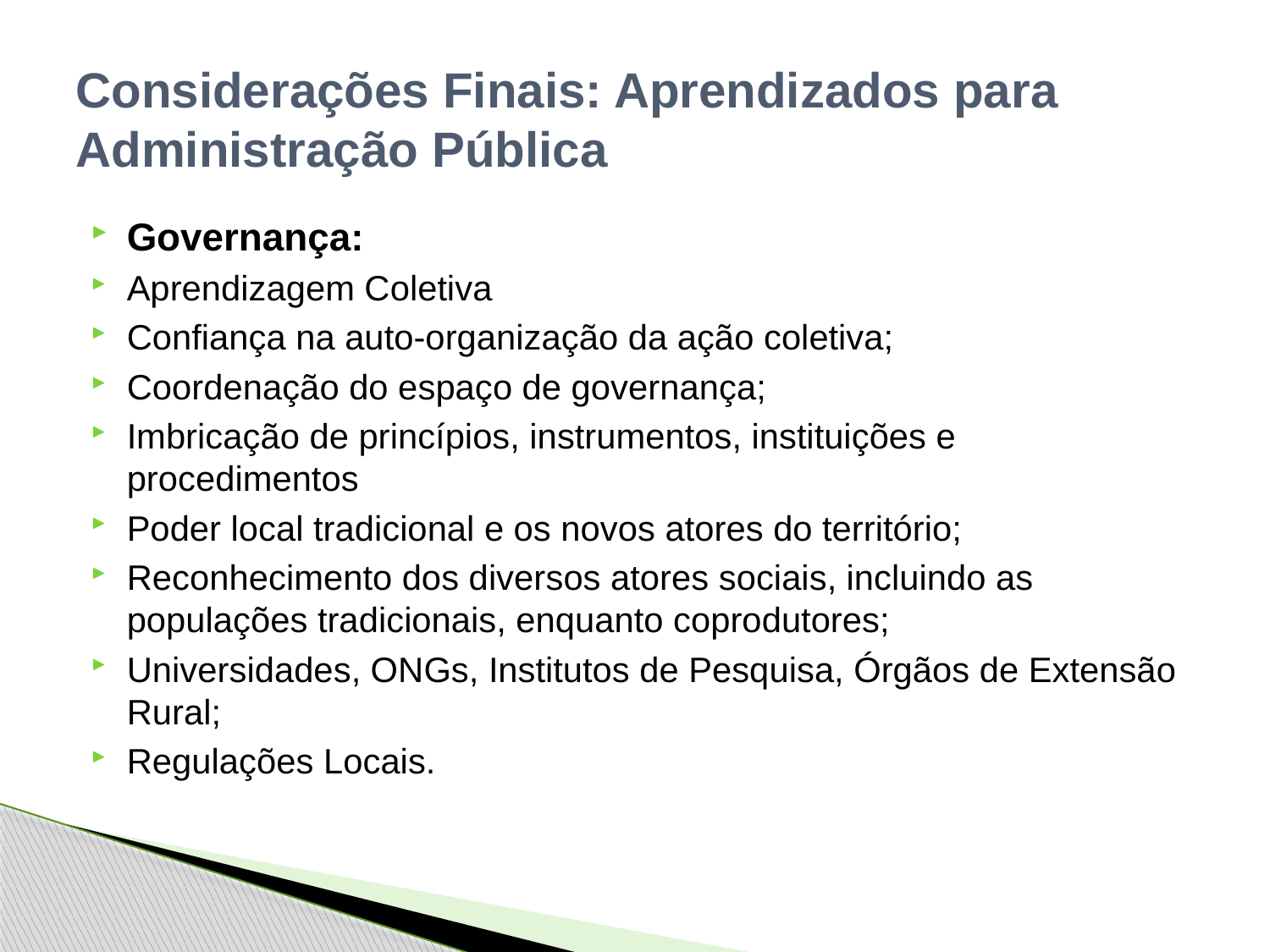

# Considerações Finais: Aprendizados para Administração Pública
Governança:
Aprendizagem Coletiva
Confiança na auto-organização da ação coletiva;
Coordenação do espaço de governança;
Imbricação de princípios, instrumentos, instituições e procedimentos
Poder local tradicional e os novos atores do território;
Reconhecimento dos diversos atores sociais, incluindo as populações tradicionais, enquanto coprodutores;
Universidades, ONGs, Institutos de Pesquisa, Órgãos de Extensão Rural;
Regulações Locais.